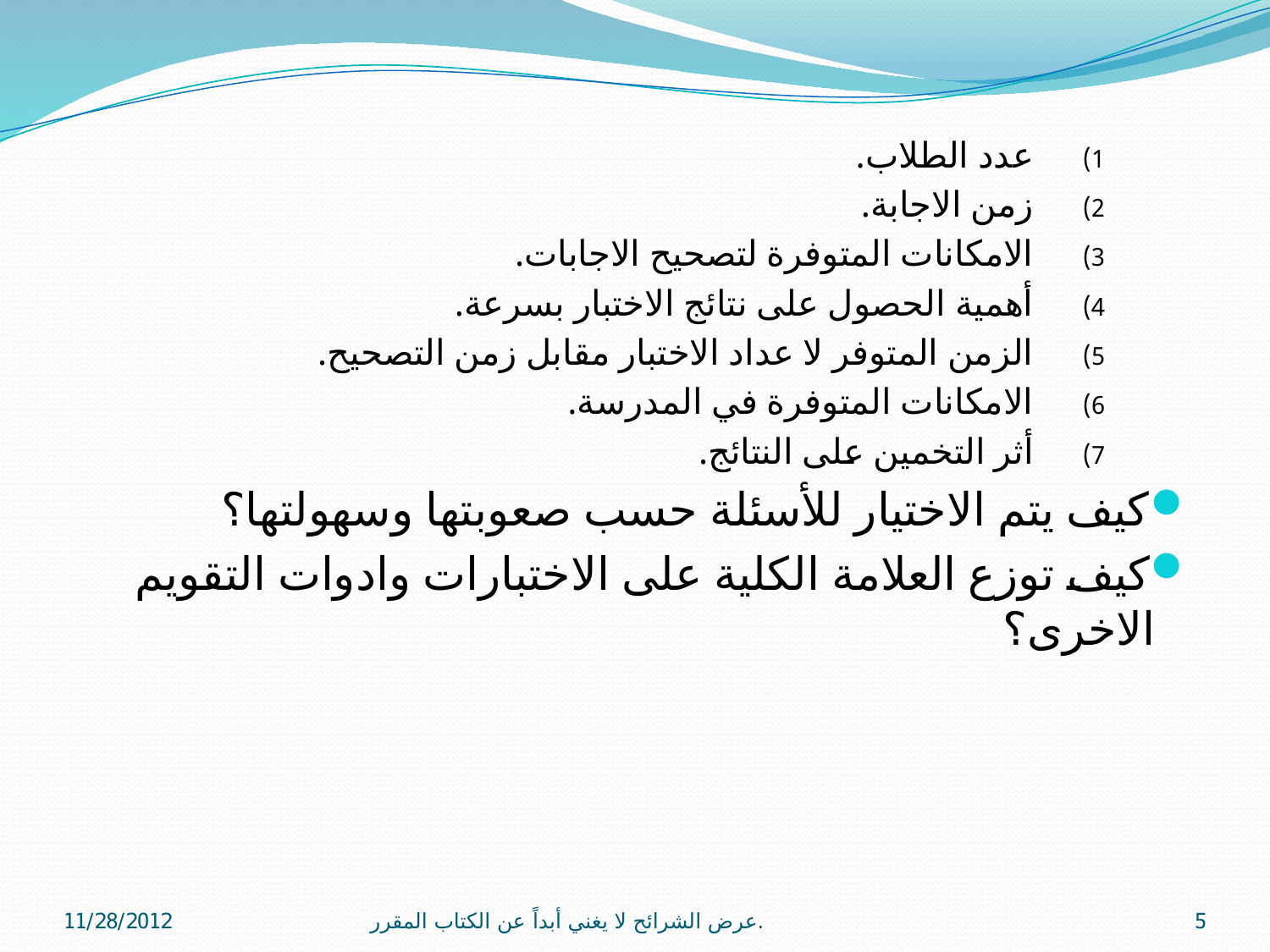

عدد الطلاب.
زمن الاجابة.
الامكانات المتوفرة لتصحيح الاجابات.
أهمية الحصول على نتائج الاختبار بسرعة.
الزمن المتوفر لا عداد الاختبار مقابل زمن التصحيح.
الامكانات المتوفرة في المدرسة.
أثر التخمين على النتائج.
كيف يتم الاختيار للأسئلة حسب صعوبتها وسهولتها؟
كيف توزع العلامة الكلية على الاختبارات وادوات التقويم الاخرى؟

11/28/2012
عرض الشرائح لا يغني أبداً عن الكتاب المقرر.
5